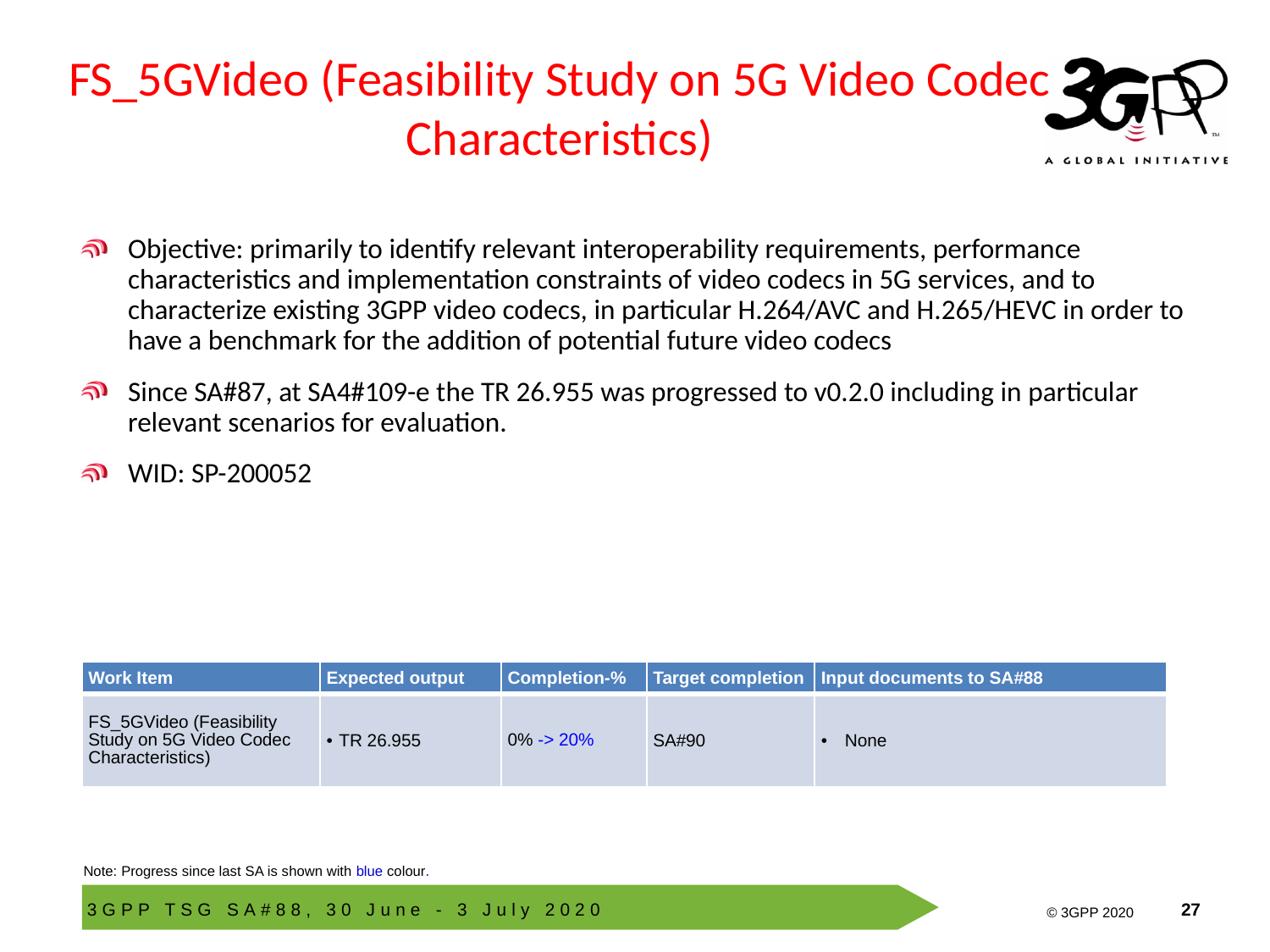

# FS_5GVideo (Feasibility Study on 5G Video Codec Characteristics)
Objective: primarily to identify relevant interoperability requirements, performance characteristics and implementation constraints of video codecs in 5G services, and to characterize existing 3GPP video codecs, in particular H.264/AVC and H.265/HEVC in order to have a benchmark for the addition of potential future video codecs
Since SA#87, at SA4#109-e the TR 26.955 was progressed to v0.2.0 including in particular relevant scenarios for evaluation.
WID: SP-200052

| Work Item | Expected output | Completion-% | Target completion | Input documents to SA#88 |
| --- | --- | --- | --- | --- |
| FS\_5GVideo (Feasibility Study on 5G Video Codec Characteristics) | TR 26.955 | 0% -> 20% | SA#90 | None |
Note: Progress since last SA is shown with blue colour.